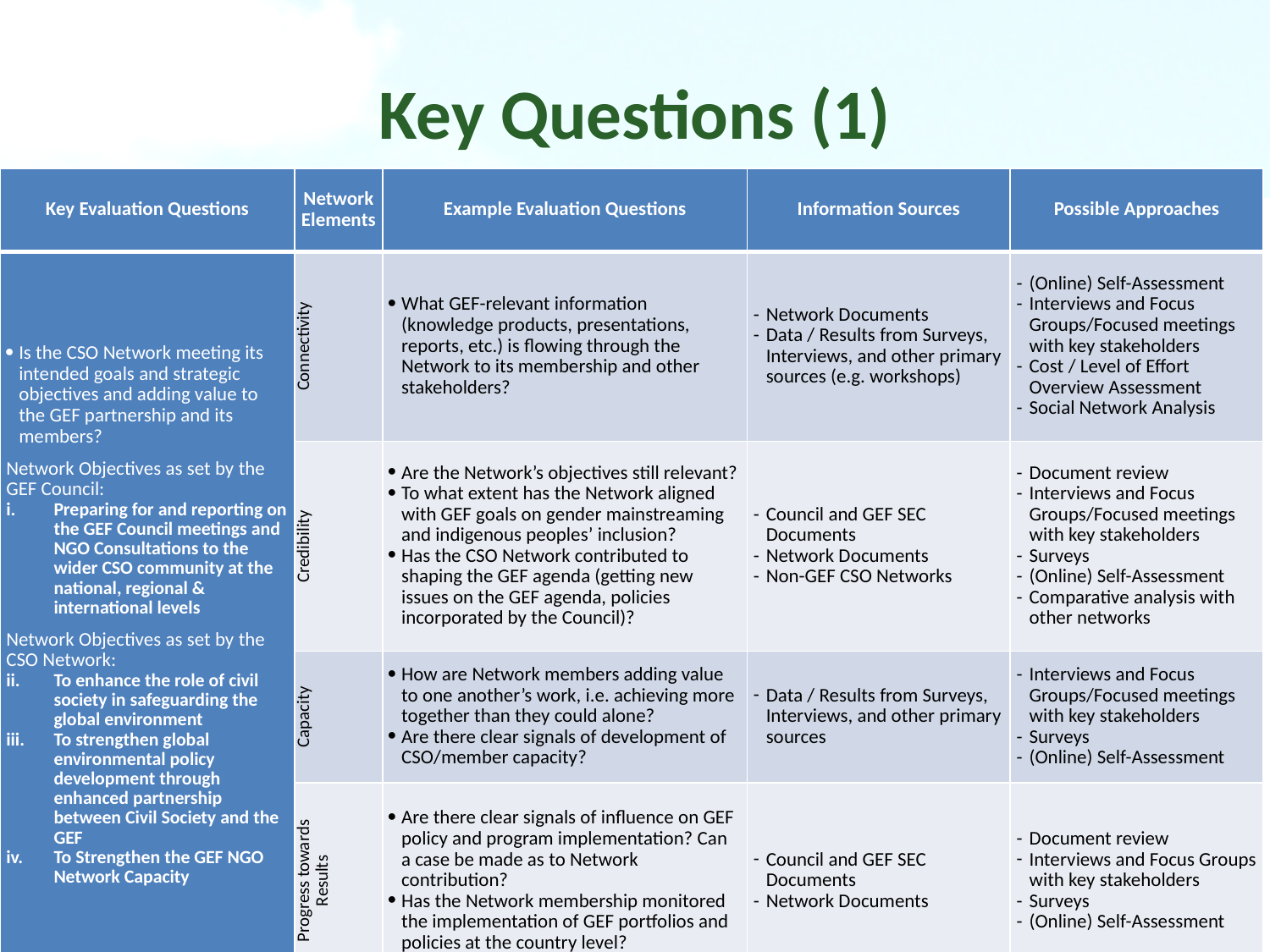

# Key Questions (1)
| Key Evaluation Questions | Network Elements | Example Evaluation Questions | Information Sources | Possible Approaches |
| --- | --- | --- | --- | --- |
| Is the CSO Network meeting its intended goals and strategic objectives and adding value to the GEF partnership and its members? Network Objectives as set by the GEF Council: Preparing for and reporting on the GEF Council meetings and NGO Consultations to the wider CSO community at the national, regional & international levels   Network Objectives as set by the CSO Network: To enhance the role of civil society in safeguarding the global environment To strengthen global environmental policy development through enhanced partnership between Civil Society and the GEF To Strengthen the GEF NGO Network Capacity | Connectivity | What GEF-relevant information (knowledge products, presentations, reports, etc.) is flowing through the Network to its membership and other stakeholders? | Network Documents Data / Results from Surveys, Interviews, and other primary sources (e.g. workshops) | (Online) Self-Assessment Interviews and Focus Groups/Focused meetings with key stakeholders Cost / Level of Effort Overview Assessment Social Network Analysis |
|  | Credibility | Are the Network’s objectives still relevant? To what extent has the Network aligned with GEF goals on gender mainstreaming and indigenous peoples’ inclusion? Has the CSO Network contributed to shaping the GEF agenda (getting new issues on the GEF agenda, policies incorporated by the Council)? | Council and GEF SEC Documents Network Documents Non-GEF CSO Networks | Document review Interviews and Focus Groups/Focused meetings with key stakeholders Surveys (Online) Self-Assessment Comparative analysis with other networks |
|  | Capacity | How are Network members adding value to one another’s work, i.e. achieving more together than they could alone? Are there clear signals of development of CSO/member capacity? | Data / Results from Surveys, Interviews, and other primary sources | Interviews and Focus Groups/Focused meetings with key stakeholders Surveys (Online) Self-Assessment |
|  | Progress towards Results | Are there clear signals of influence on GEF policy and program implementation? Can a case be made as to Network contribution? Has the Network membership monitored the implementation of GEF portfolios and policies at the country level? | Council and GEF SEC Documents Network Documents | Document review Interviews and Focus Groups with key stakeholders Surveys (Online) Self-Assessment |